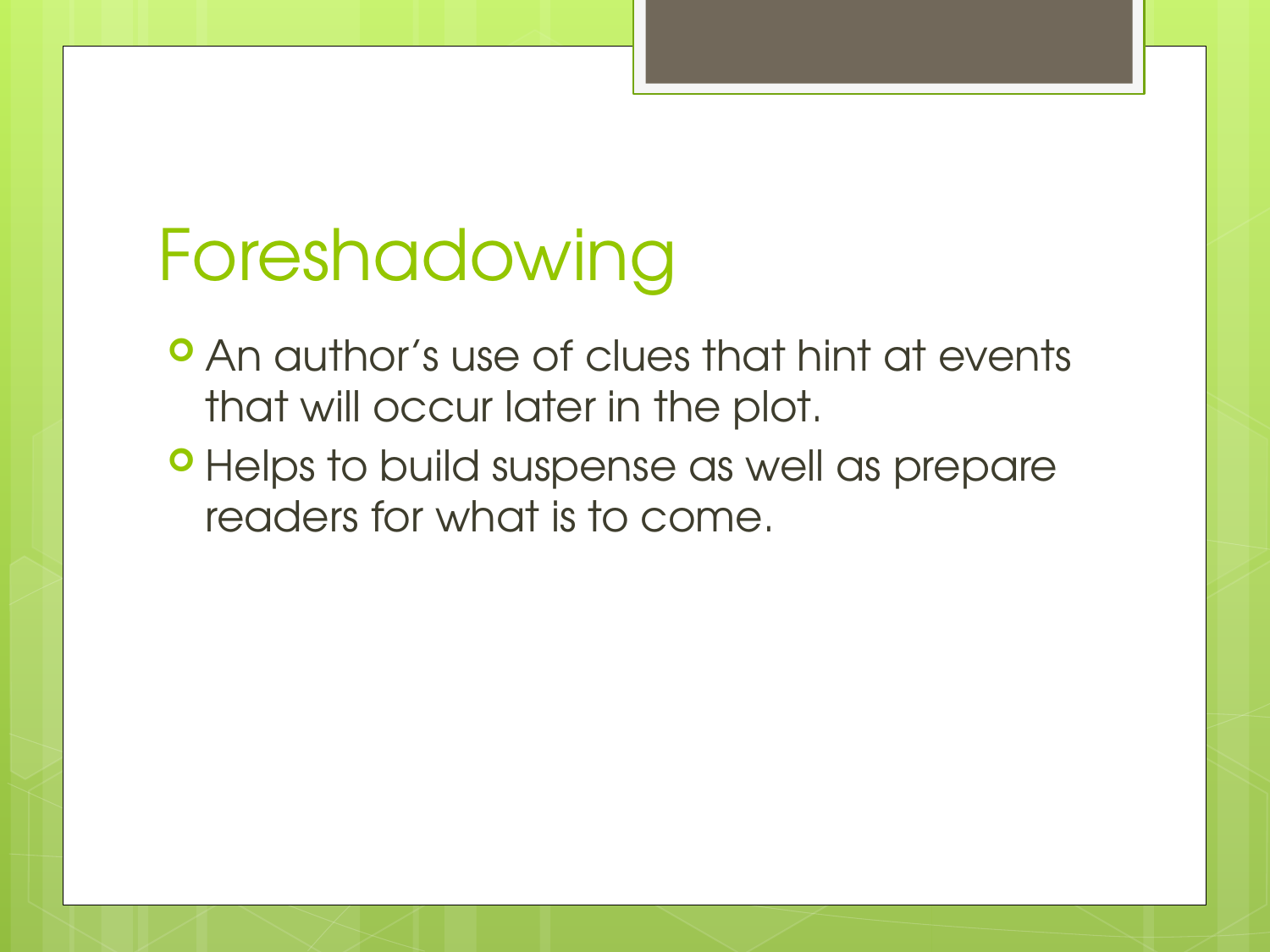

# Foreshadowing
An author’s use of clues that hint at events that will occur later in the plot.
Helps to build suspense as well as prepare readers for what is to come.